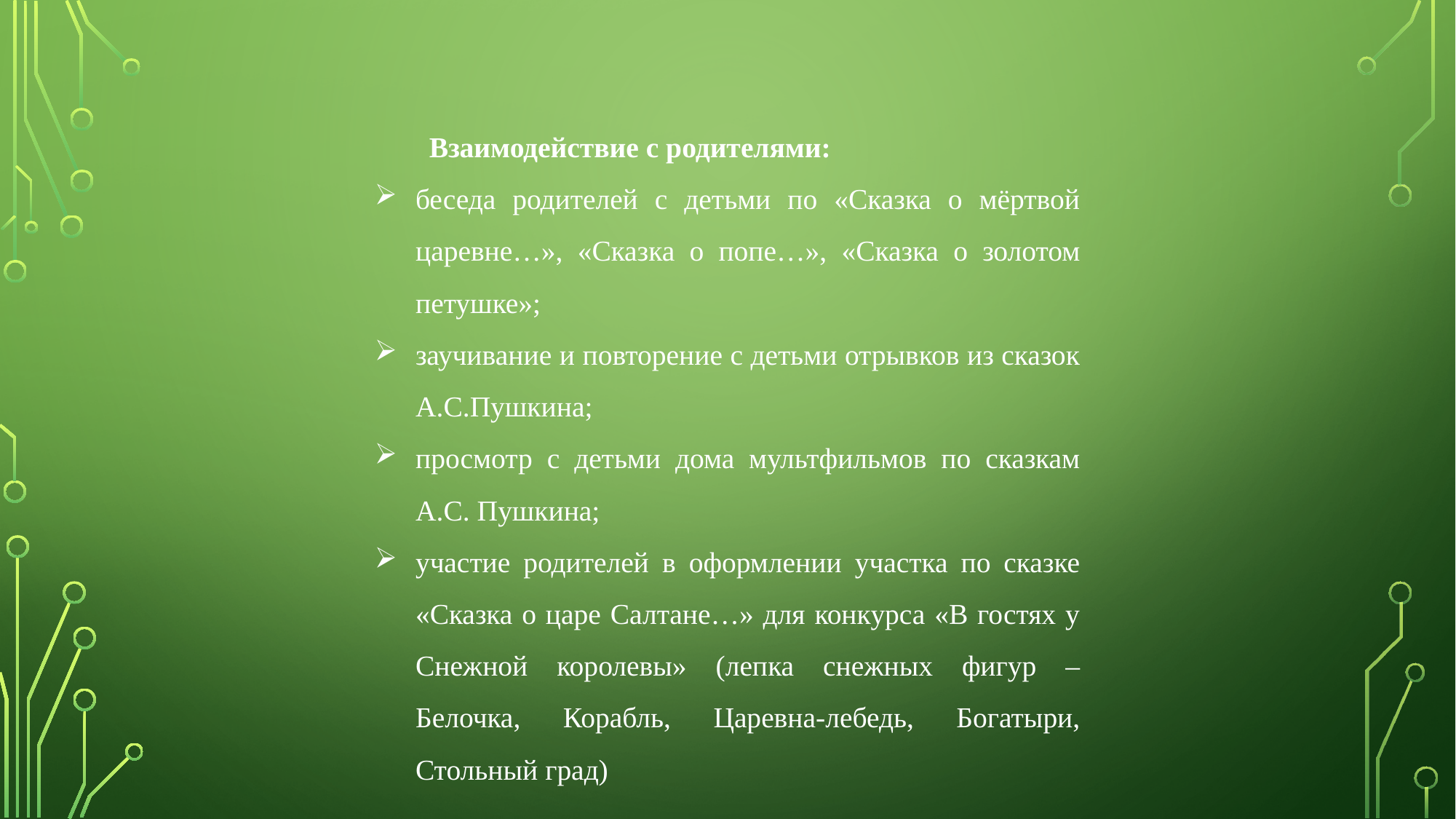

Взаимодействие с родителями:
беседа родителей с детьми по «Сказка о мёртвой царевне…», «Сказка о попе…», «Сказка о золотом петушке»;
заучивание и повторение с детьми отрывков из сказок А.С.Пушкина;
просмотр с детьми дома мультфильмов по сказкам А.С. Пушкина;
участие родителей в оформлении участка по сказке «Сказка о царе Салтане…» для конкурса «В гостях у Снежной королевы» (лепка снежных фигур – Белочка, Корабль, Царевна-лебедь, Богатыри, Стольный град)